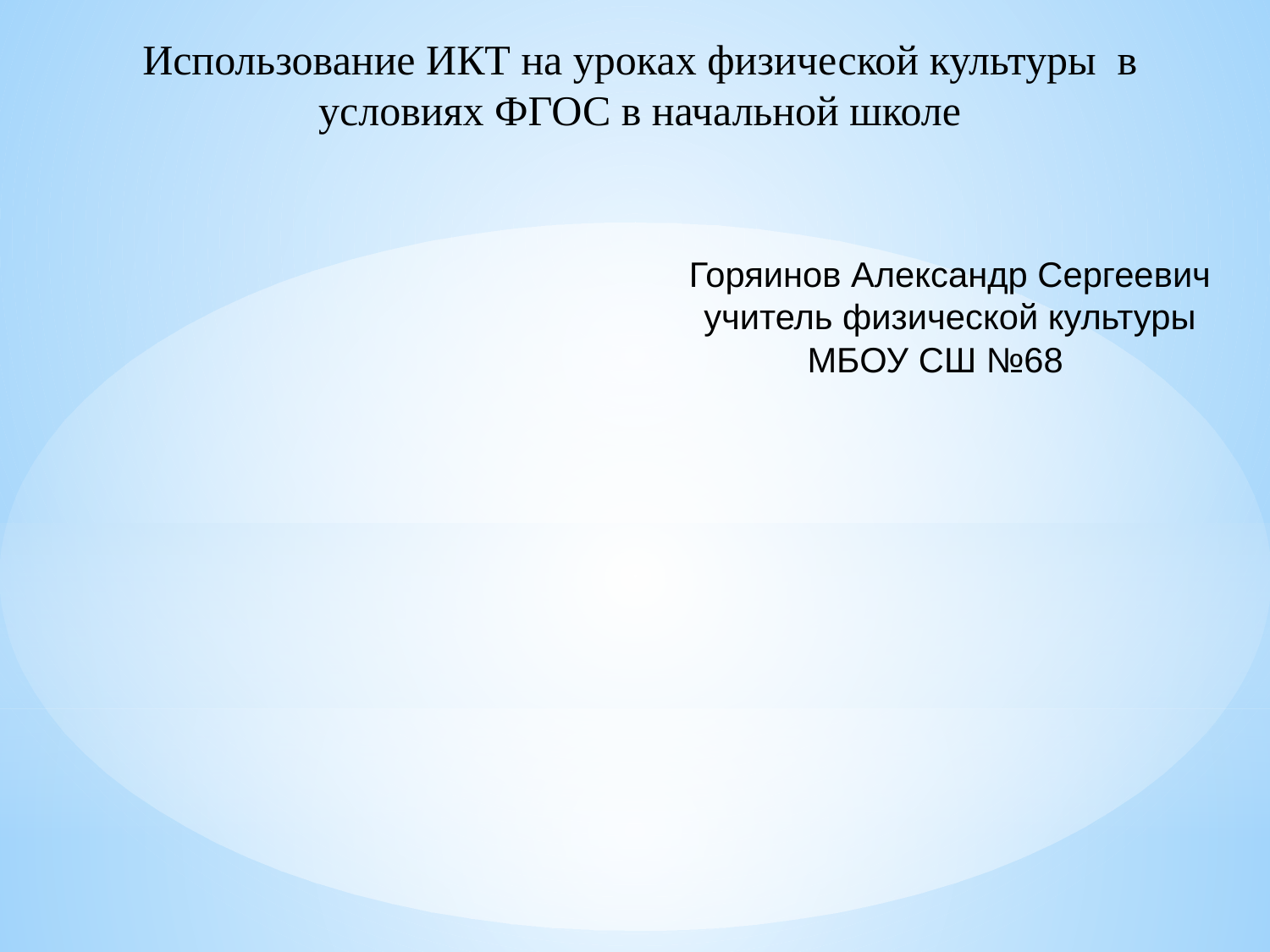

Использование ИКТ на уроках физической культуры  в условиях ФГОС в начальной школе
Горяинов Александр Сергеевич
учитель физической культуры МБОУ СШ №68